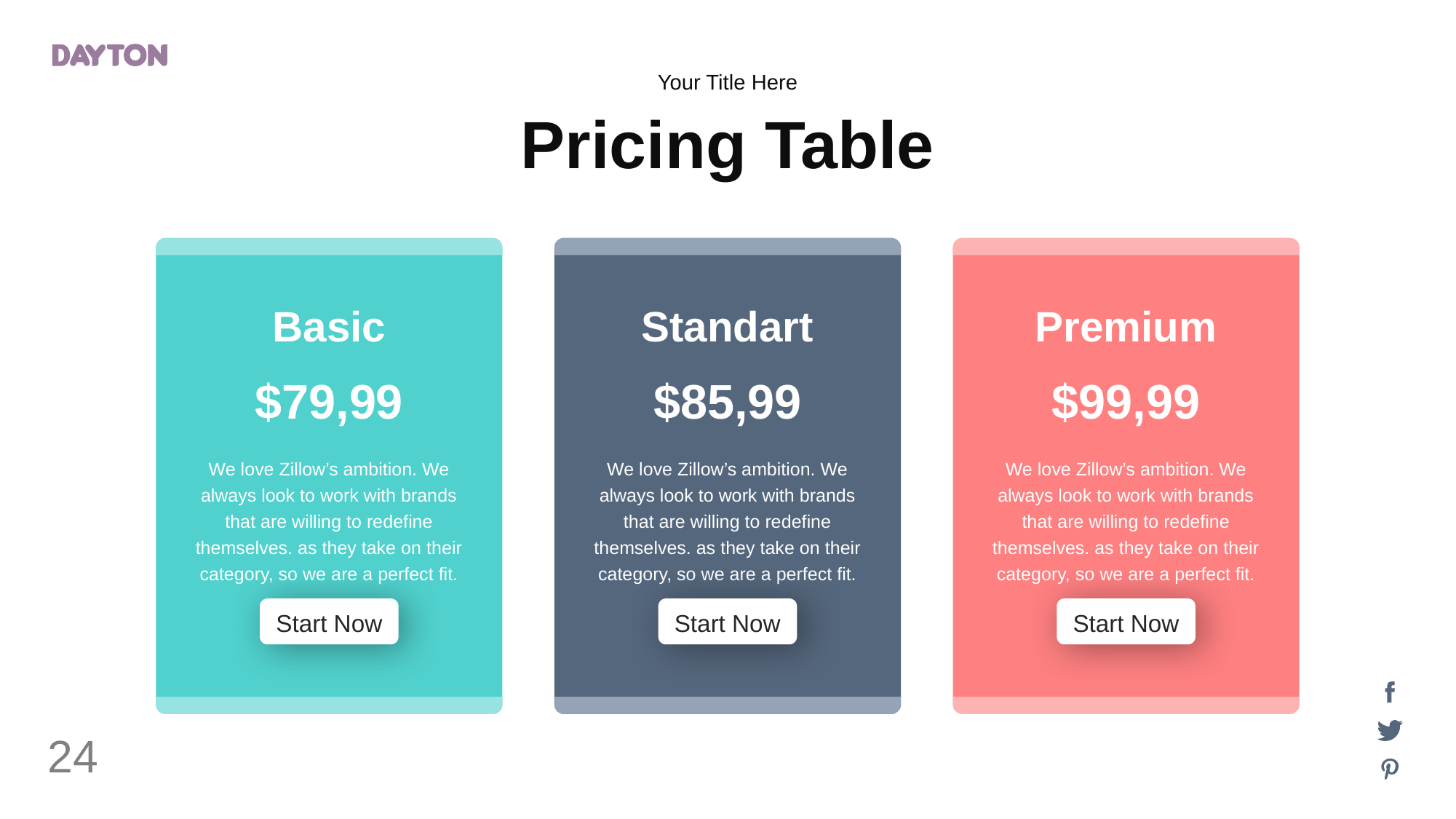

Your Title Here
Pricing Table

Basic
$79,99
We love Zillow’s ambition. We always look to work with brands that are willing to redefine themselves. as they take on their category, so we are a perfect fit.
Standart
$85,99
We love Zillow’s ambition. We always look to work with brands that are willing to redefine themselves. as they take on their category, so we are a perfect fit.
Premium
$99,99
We love Zillow’s ambition. We always look to work with brands that are willing to redefine themselves. as they take on their category, so we are a perfect fit.

Start Now

Start Now

Start Now